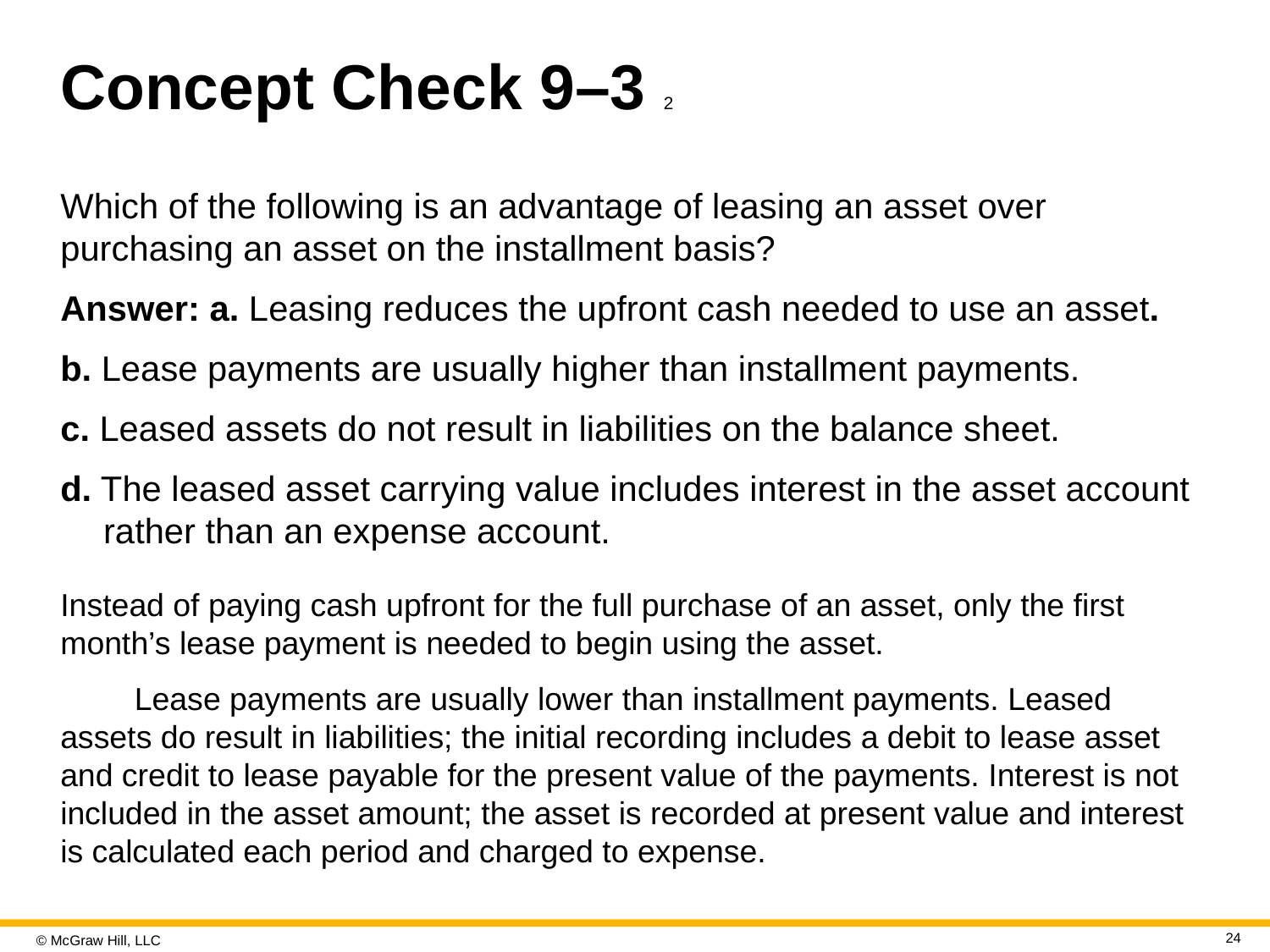

# Concept Check 9–3 2
Which of the following is an advantage of leasing an asset over purchasing an asset on the installment basis?
Answer: a. Leasing reduces the upfront cash needed to use an asset.
b. Lease payments are usually higher than installment payments.
c. Leased assets do not result in liabilities on the balance sheet.
d. The leased asset carrying value includes interest in the asset account rather than an expense account.
Instead of paying cash upfront for the full purchase of an asset, only the first month’s lease payment is needed to begin using the asset.
Lease payments are usually lower than installment payments. Leased assets do result in liabilities; the initial recording includes a debit to lease asset and credit to lease payable for the present value of the payments. Interest is not included in the asset amount; the asset is recorded at present value and interest is calculated each period and charged to expense.
24